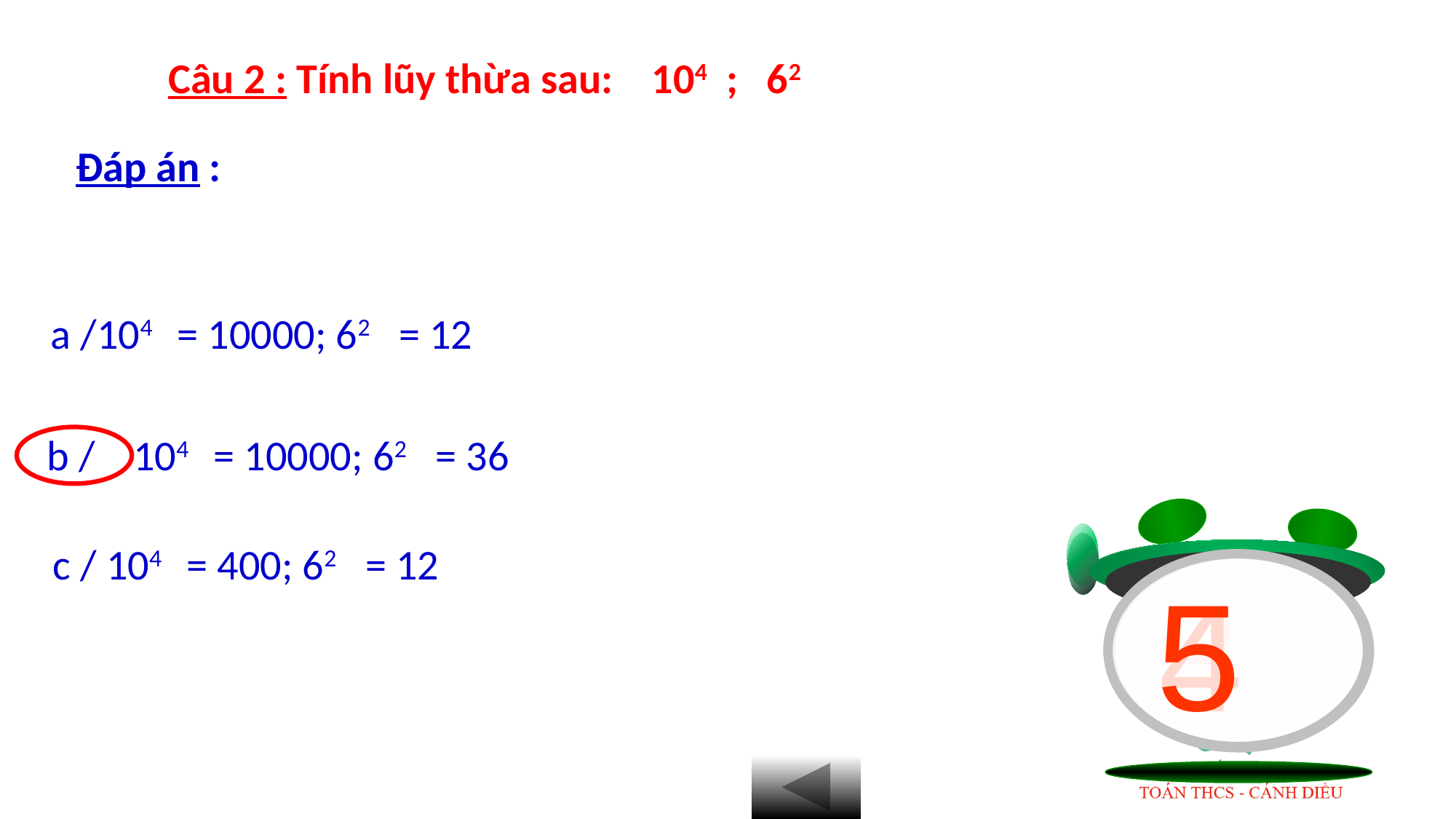

Câu 2 : Tính lũy thừa sau:    104  ;   62
Đáp án :
a /104   = 10000; 62   = 12
b /    104   = 10000; 62   = 36

c / 104   = 400; 62   = 12

HÕt
giê
5

4
3
1

2